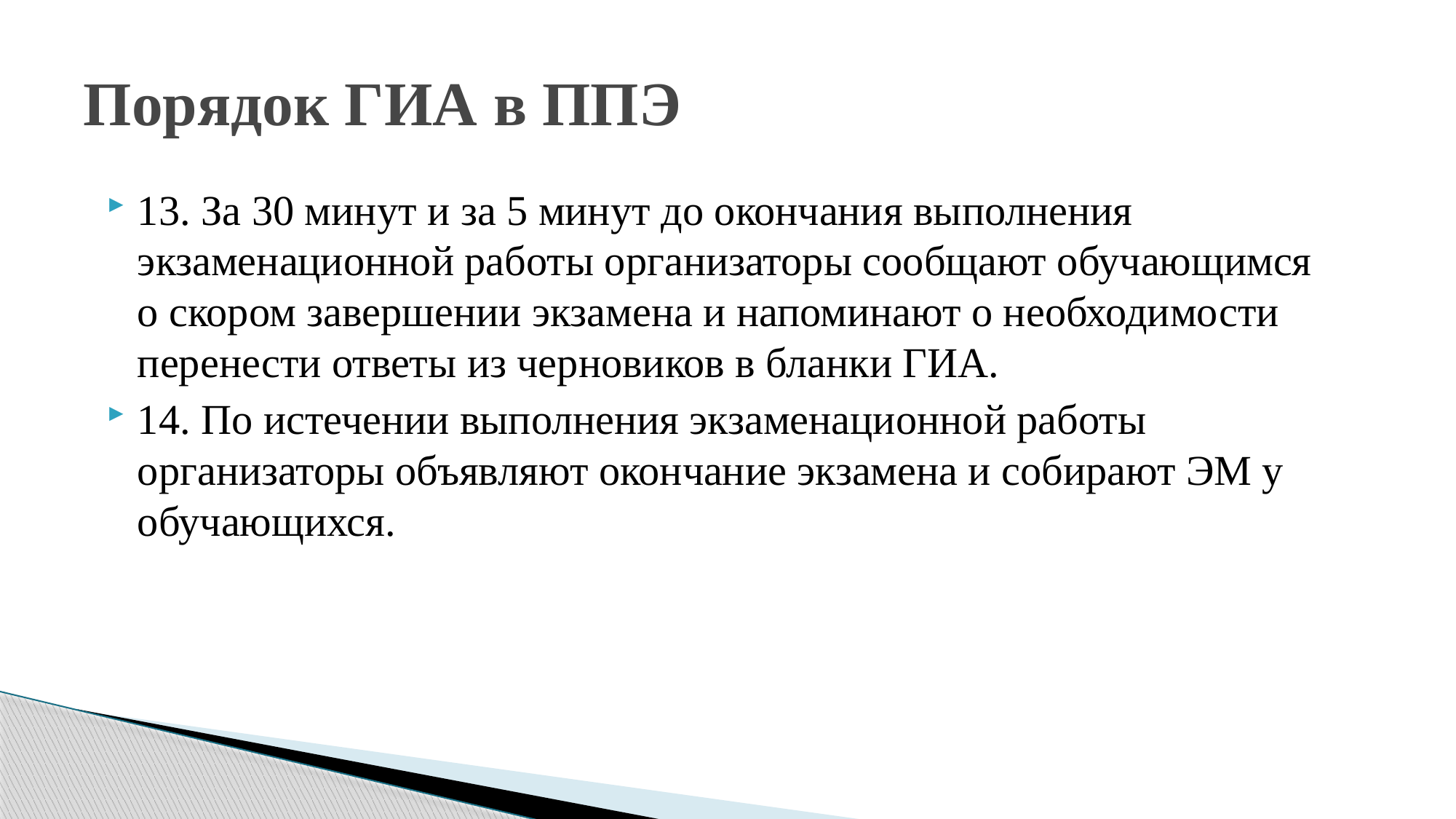

# Порядок ГИА в ППЭ
13. За 30 минут и за 5 минут до окончания выполнения экзаменационной работы организаторы сообщают обучающимся о скором завершении экзамена и напоминают о необходимости перенести ответы из черновиков в бланки ГИА.
14. По истечении выполнения экзаменационной работы организаторы объявляют окончание экзамена и собирают ЭМ у обучающихся.